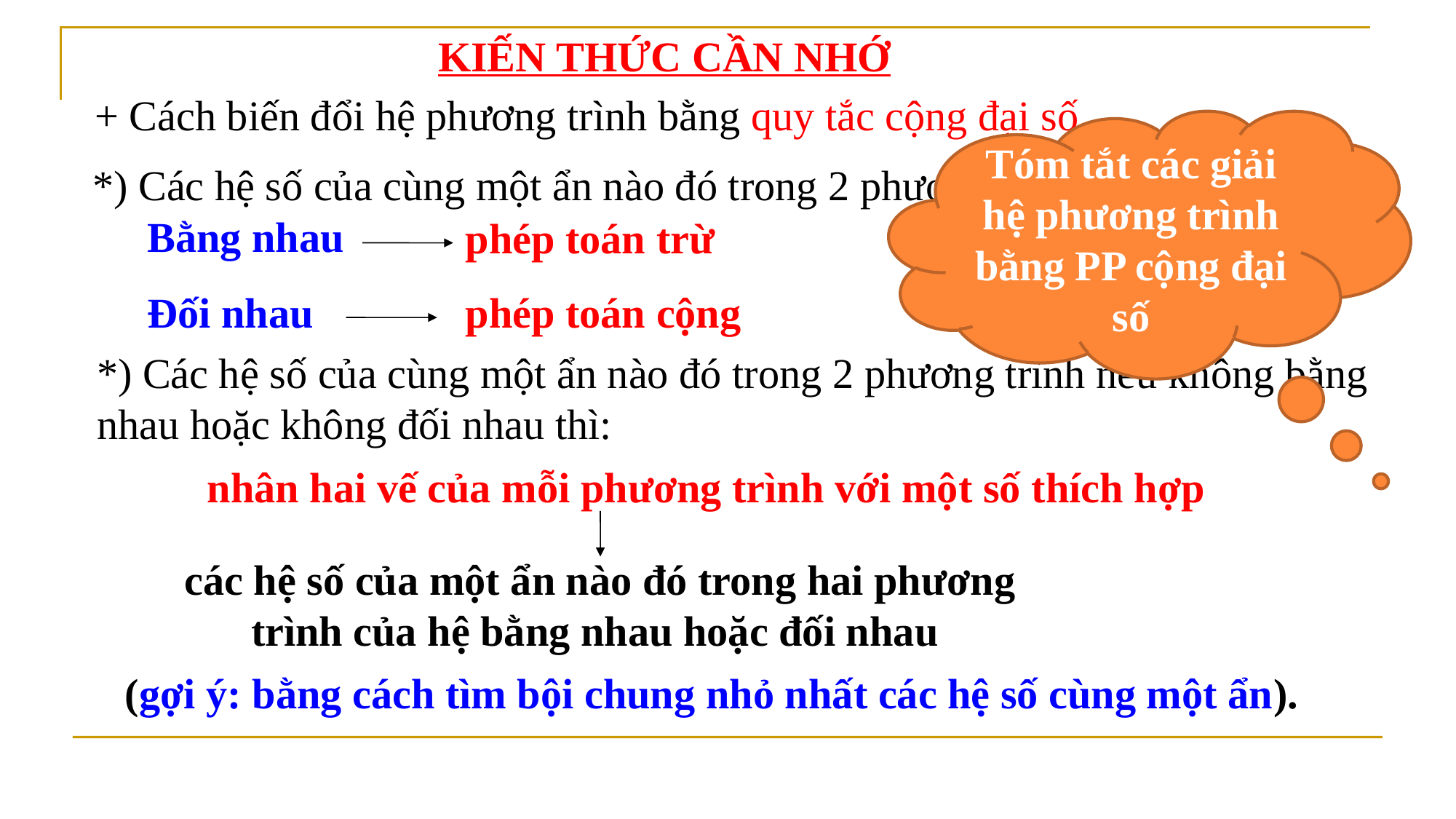

KIẾN THỨC CẦN NHỚ
+ Cách biến đổi hệ phương trình bằng quy tắc cộng đại số.
Tóm tắt các giải hệ phương trình bằng PP cộng đại số
*) Các hệ số của cùng một ẩn nào đó trong 2 phương trình.
Bằng nhau
phép toán trừ

Đối nhau
phép toán cộng

*) Các hệ số của cùng một ẩn nào đó trong 2 phương trình nếu không bằng nhau hoặc không đối nhau thì:
nhân hai vế của mỗi phương trình với một số thích hợp

các hệ số của một ẩn nào đó trong hai phương trình của hệ bằng nhau hoặc đối nhau
(gợi ý: bằng cách tìm bội chung nhỏ nhất các hệ số cùng một ẩn).